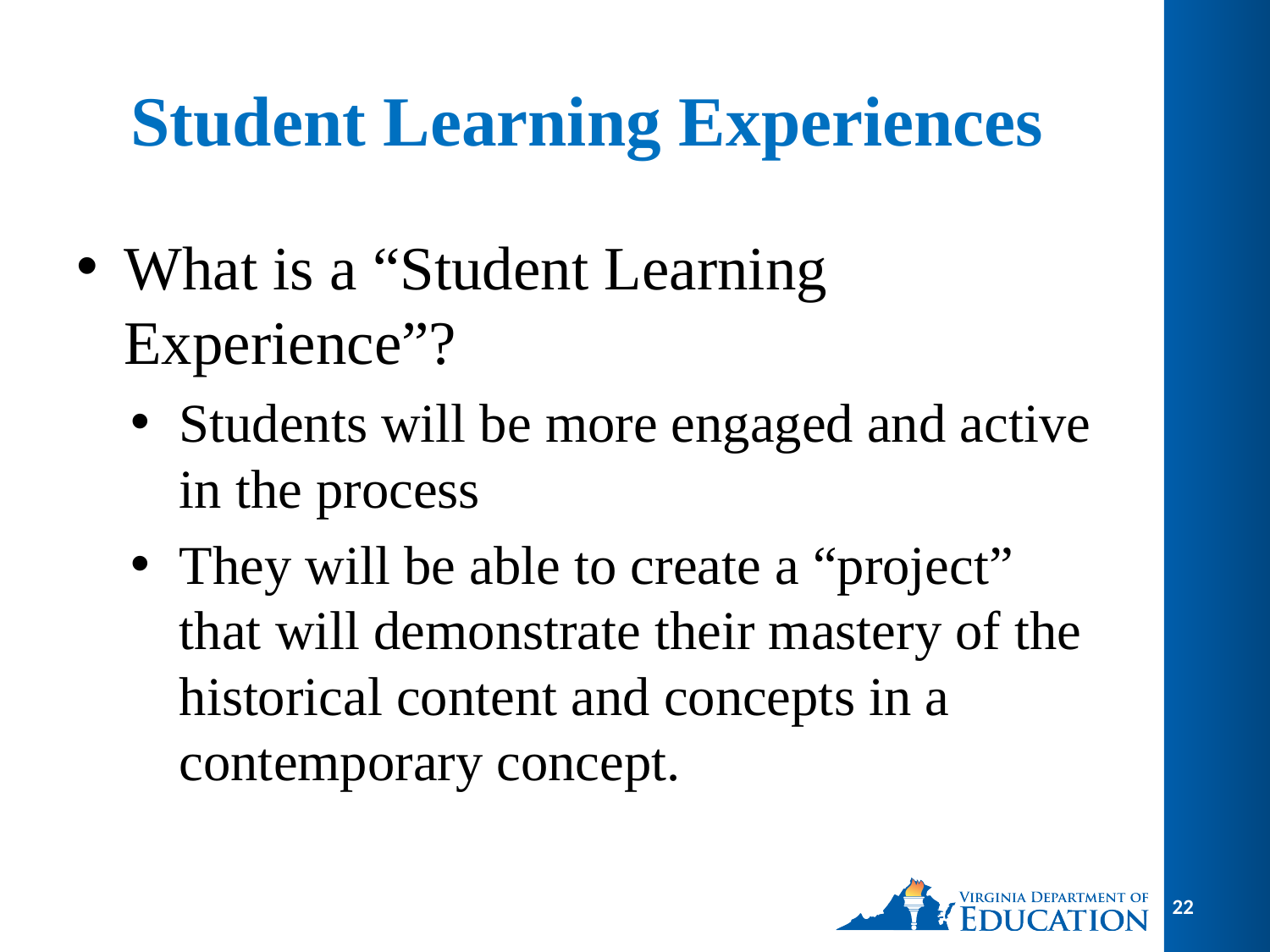

# Student Learning Experiences
What is a “Student Learning Experience”?
Students will be more engaged and active in the process
They will be able to create a “project” that will demonstrate their mastery of the historical content and concepts in a contemporary concept.

22